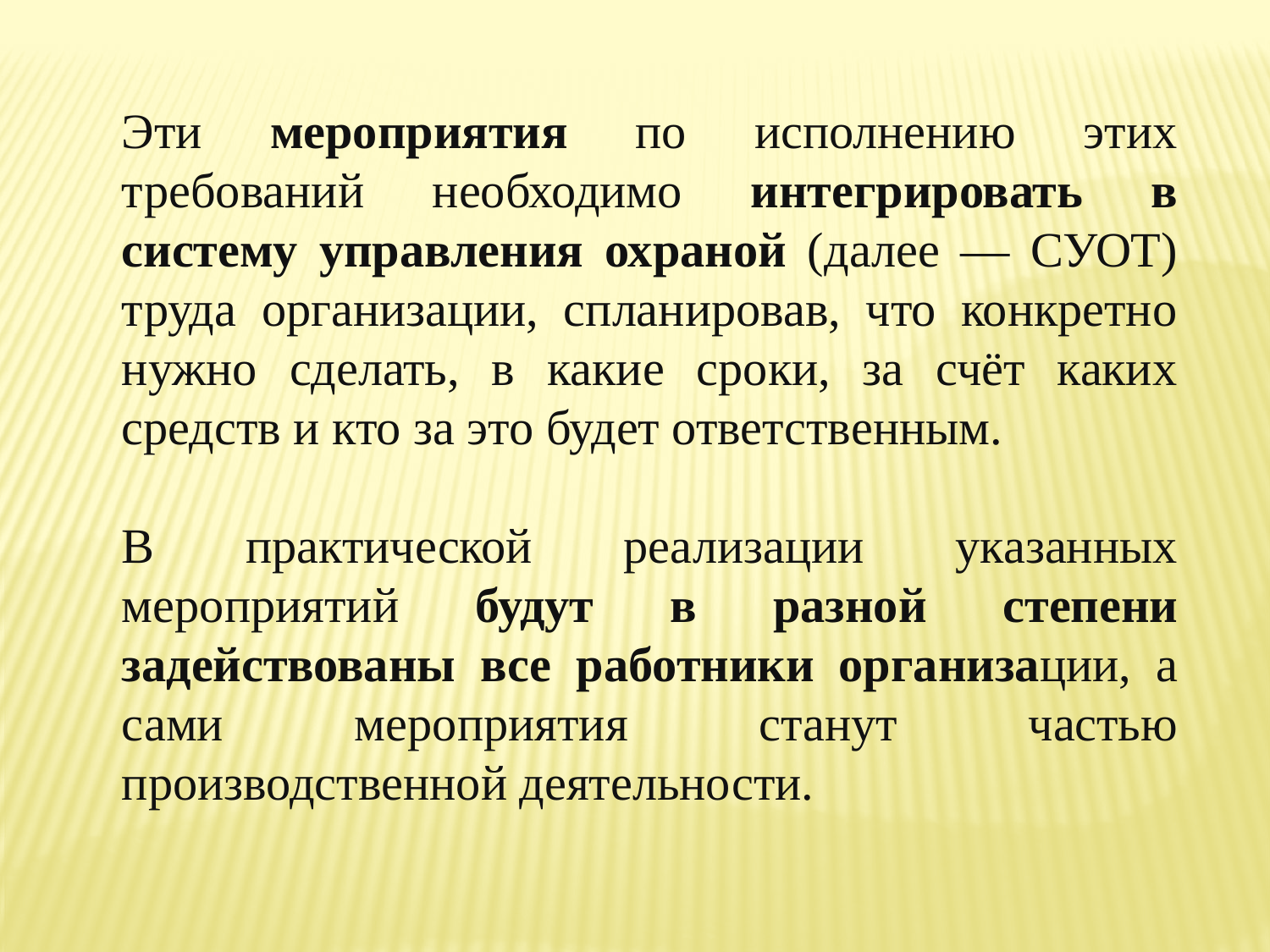

Эти мероприятия по исполнению этих требований необходимо интегрировать в систему управления охраной (далее — СУОТ) труда организации, спланировав, что конкретно нужно сделать, в какие сроки, за счёт каких средств и кто за это будет ответственным.

В практической реализации указанных мероприятий будут в разной степени задействованы все работники организации, а сами мероприятия станут частью производственной деятельности.